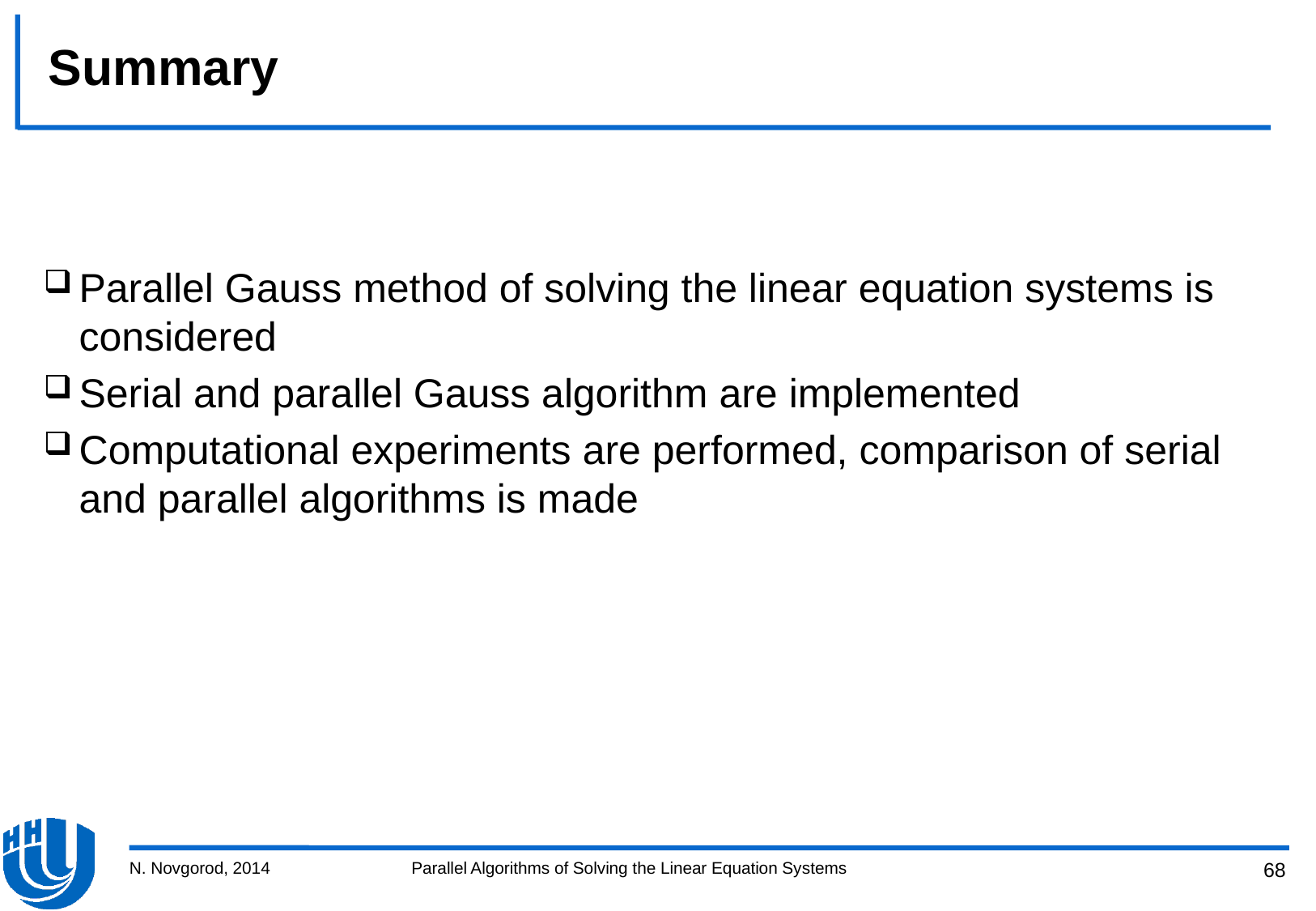

# Summary

Parallel Gauss method of solving the linear equation systems is considered
Serial and parallel Gauss algorithm are implemented
Computational experiments are performed, comparison of serial and parallel algorithms is made

N. Novgorod, 2014
Parallel Algorithms of Solving the Linear Equation Systems
68